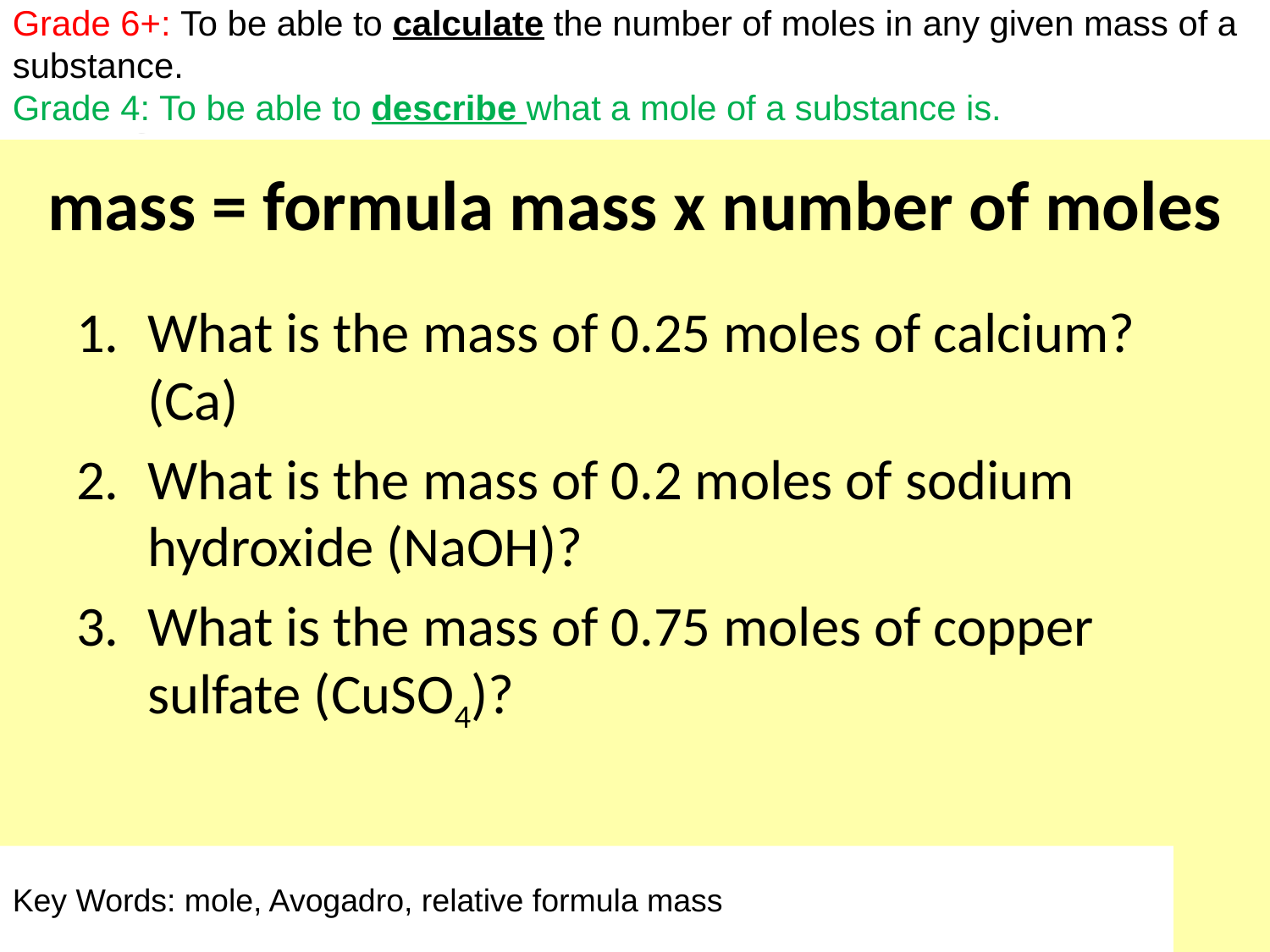

Aspire: To be able to calculate the number of moles in any given mass of a substance.
Challenge: To be able to describe what a mole of a substance is.
Grade 6+: To be able to calculate the number of moles in any given mass of a substance.
Grade 4: To be able to describe what a mole of a substance is.
Grade 5: To be able to calculate the number of moles in any given mass of a substance.
Grade 4: To be able to describe what a mole of a substance is.
mass = formula mass x number of moles
What is the mass of 0.25 moles of calcium?(Ca)
What is the mass of 0.2 moles of sodium hydroxide (NaOH)?
What is the mass of 0.75 moles of copper sulfate (CuSO4)?
Key Words: mole, Avogadro, relative formula mass